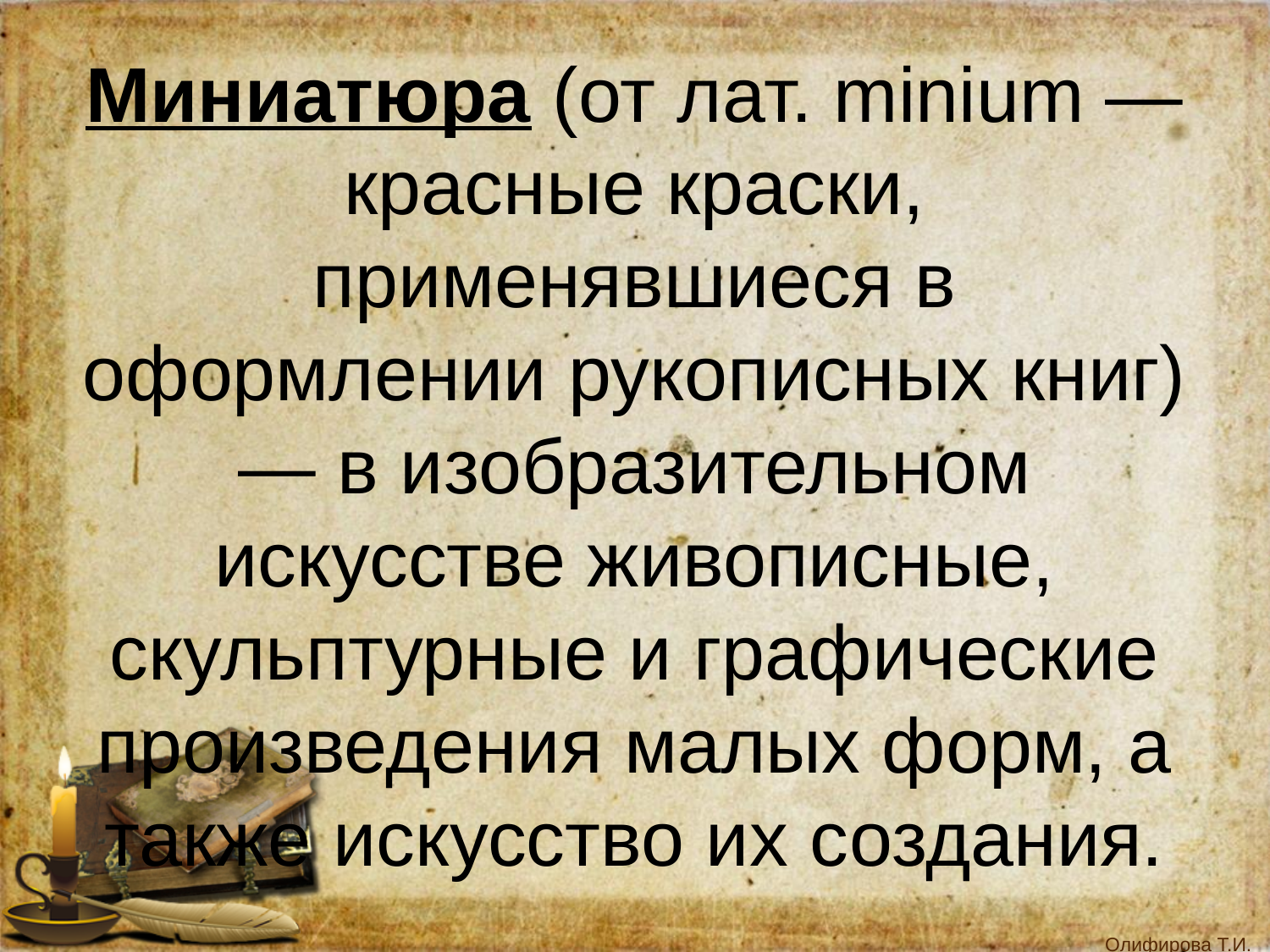

# Миниатюра (от лат. minium — красные краски, применявшиеся в оформлении рукописных книг) — в изобразительном искусстве живописные, скульптурные и графические произведения малых форм, а также искусство их создания.